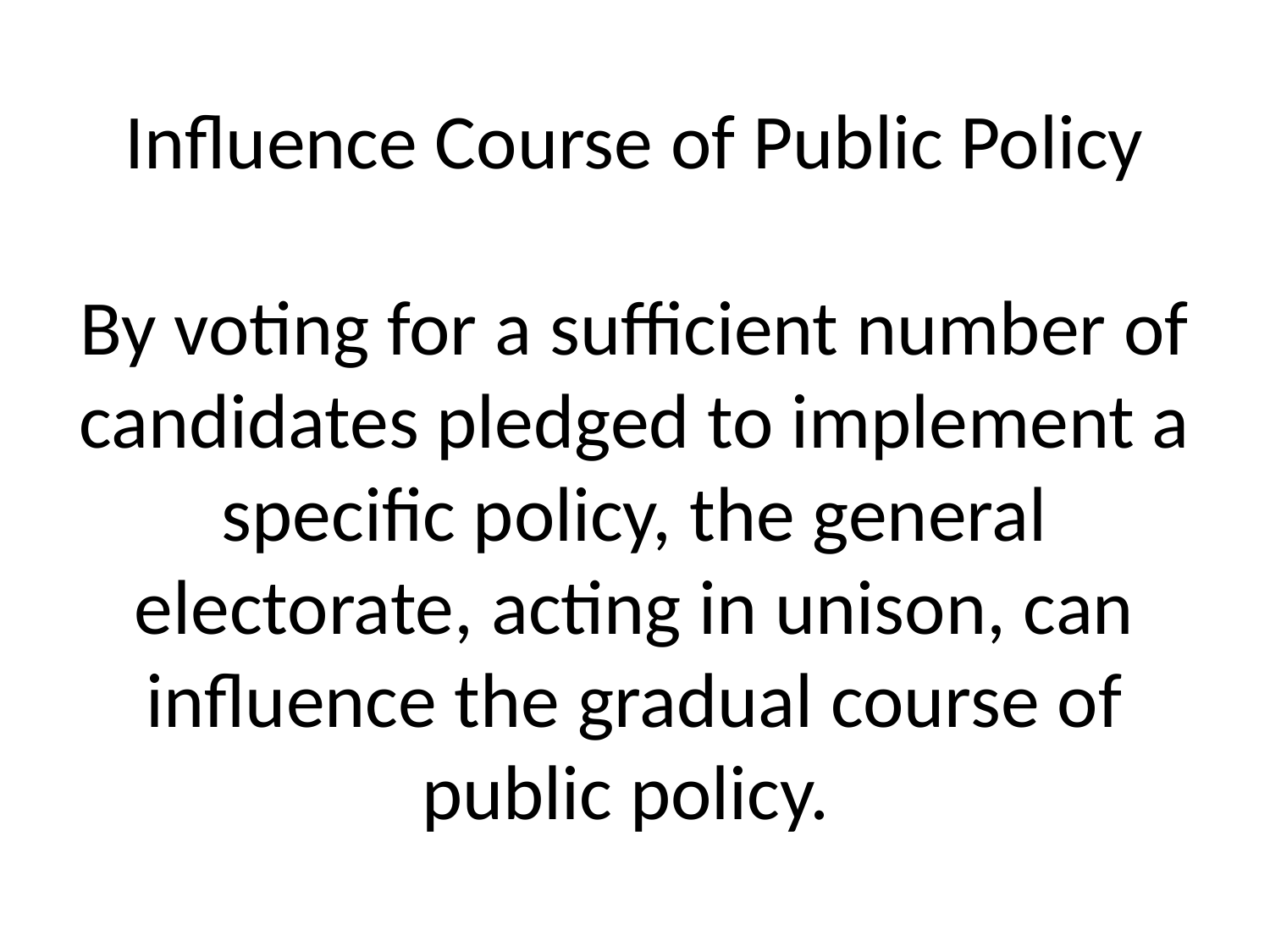

# Influence Course of Public Policy By voting for a sufficient number of candidates pledged to implement a specific policy, the general electorate, acting in unison, can influence the gradual course of public policy.